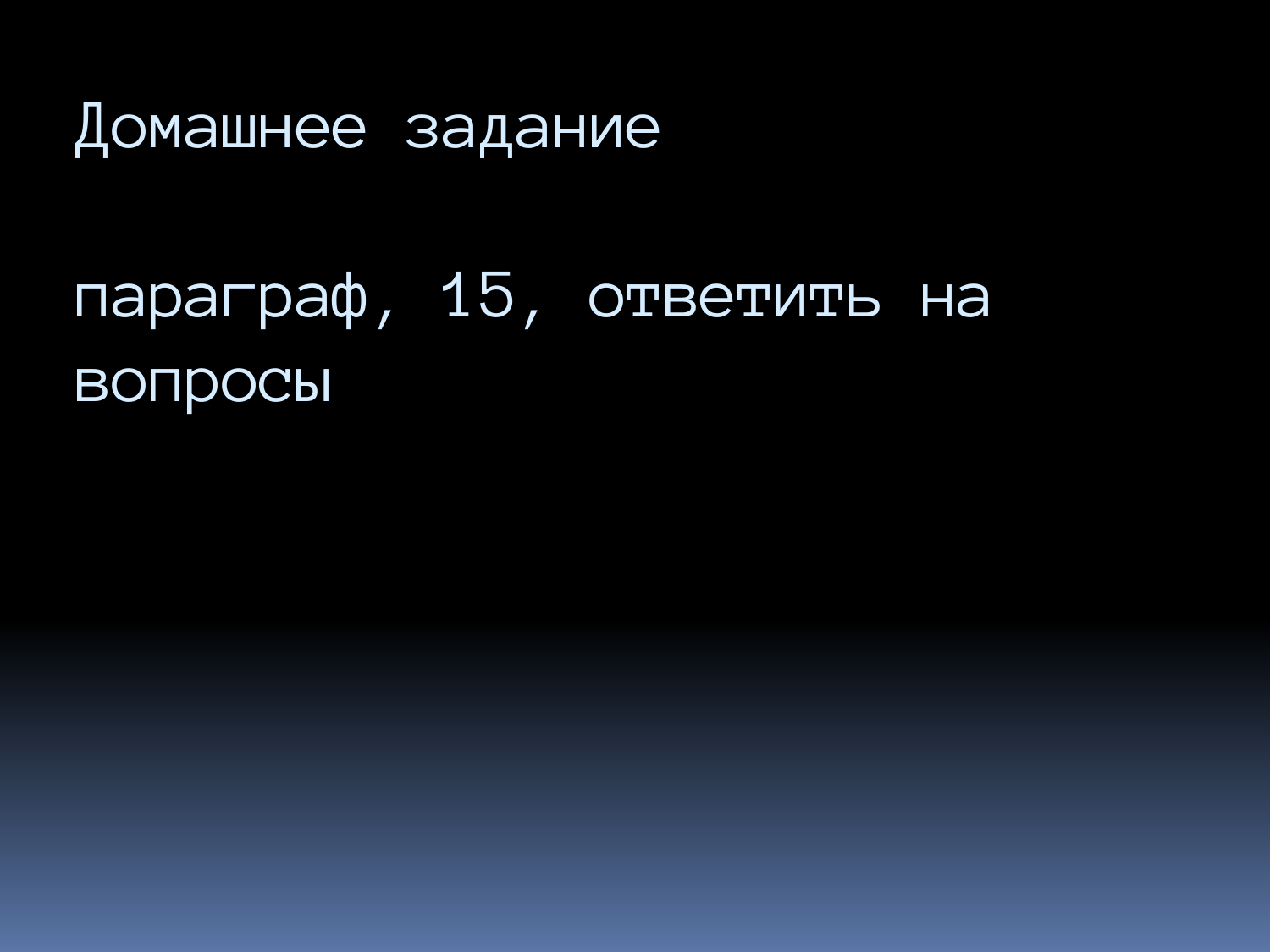

# Домашнее задание параграф, 15, ответить на вопросы